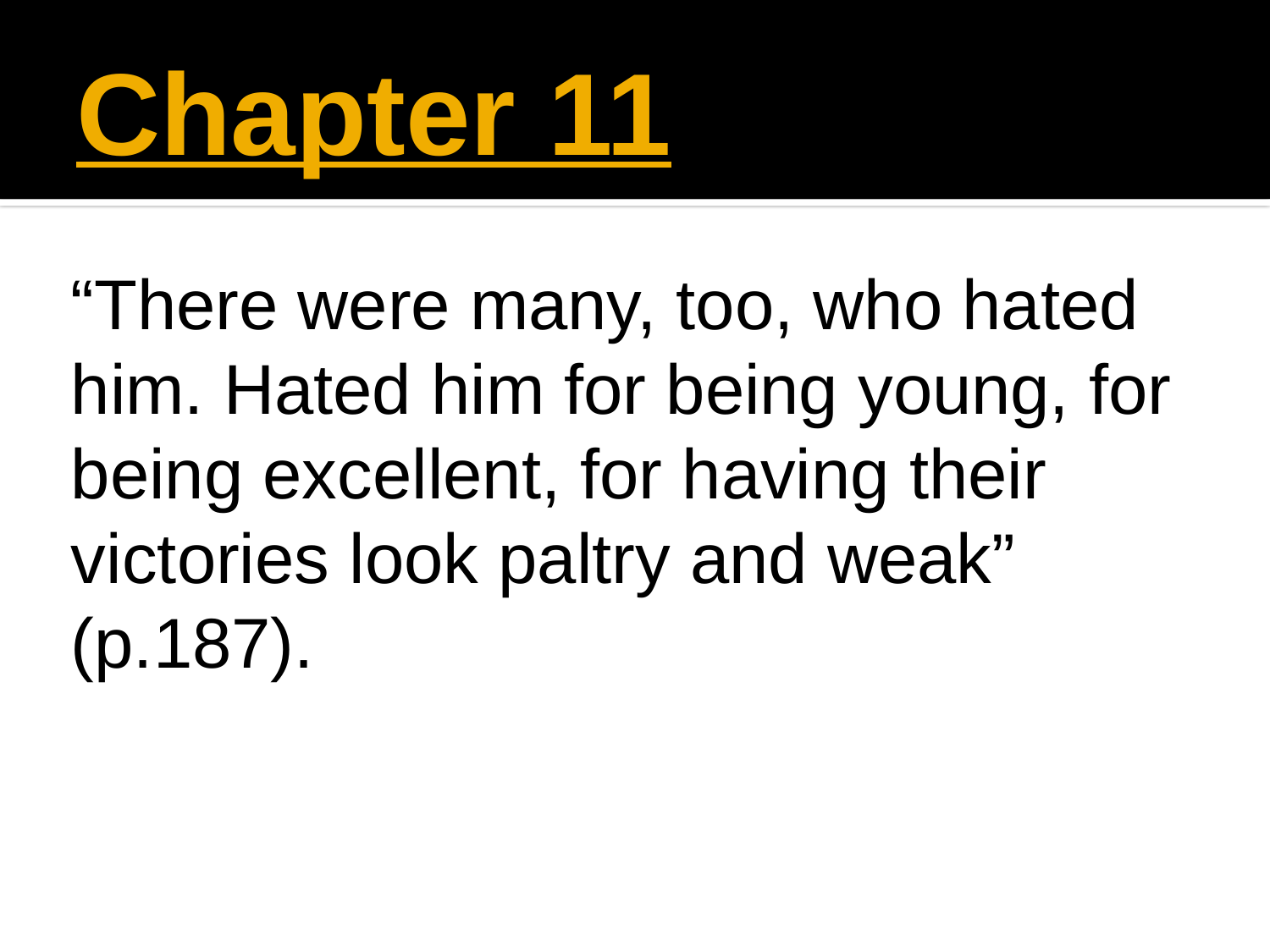

# Chapter 11
“There were many, too, who hated him. Hated him for being young, for being excellent, for having their victories look paltry and weak” (p.187).